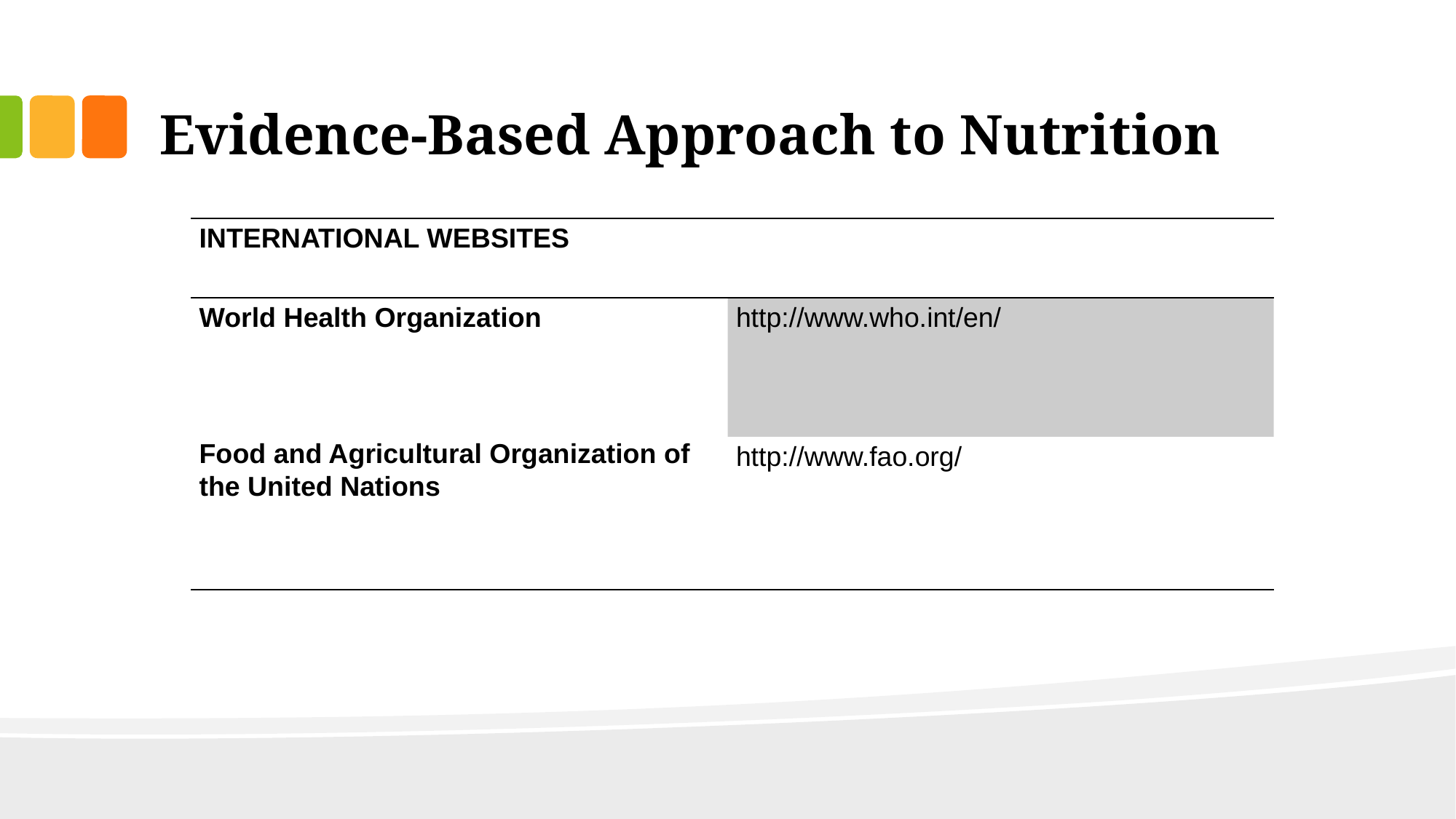

# Evidence-Based Approach to Nutrition
| INTERNATIONAL WEBSITES |  |
| --- | --- |
| World Health Organization | http://www.who.int/en/ |
| Food and Agricultural Organization of the United Nations | http://www.fao.org/ |